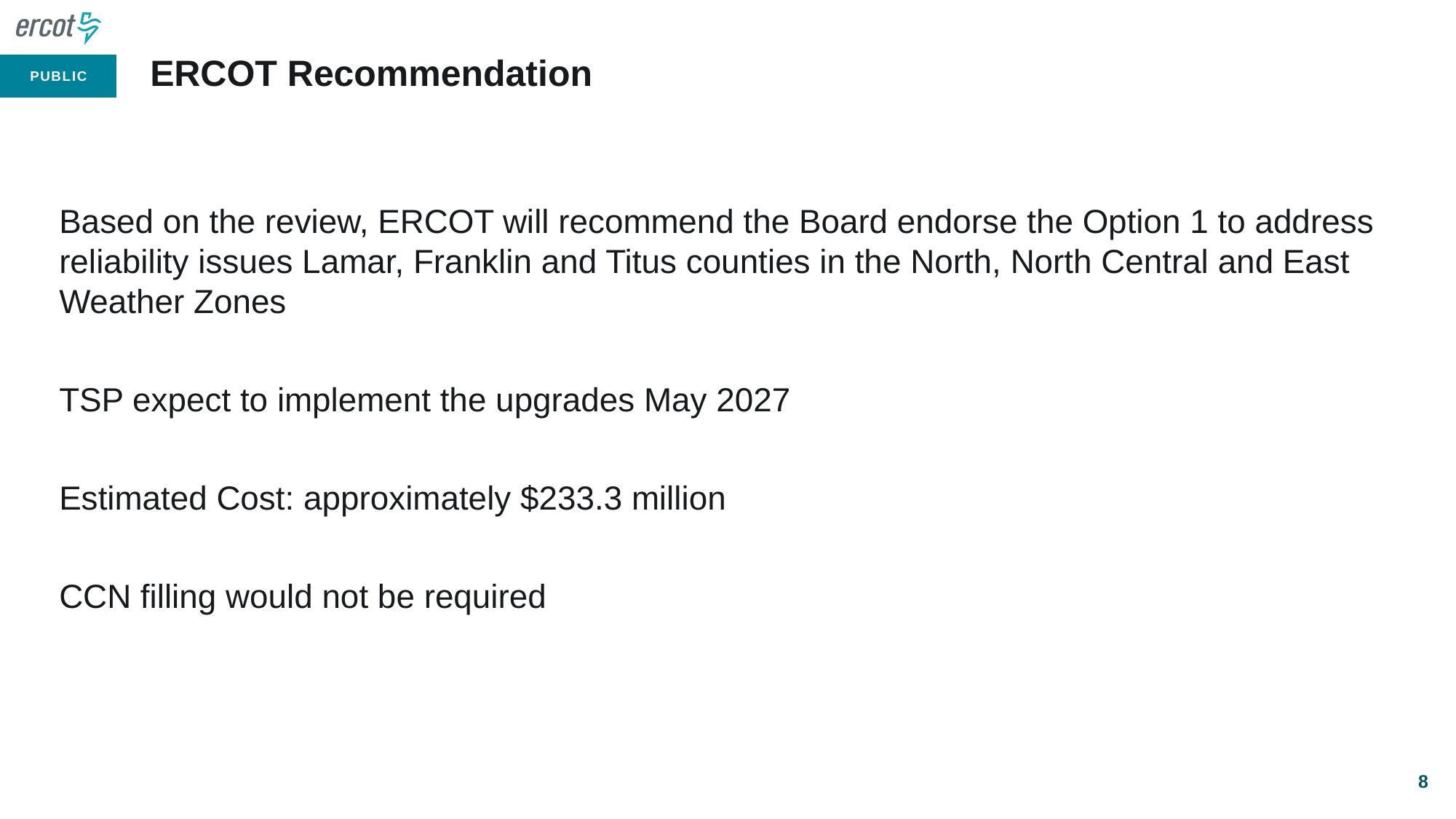

# ERCOT Recommendation
Based on the review, ERCOT will recommend the Board endorse the Option 1 to address reliability issues Lamar, Franklin and Titus counties in the North, North Central and East Weather Zones

TSP expect to implement the upgrades May 2027

Estimated Cost: approximately $233.3 million

CCN filling would not be required
8